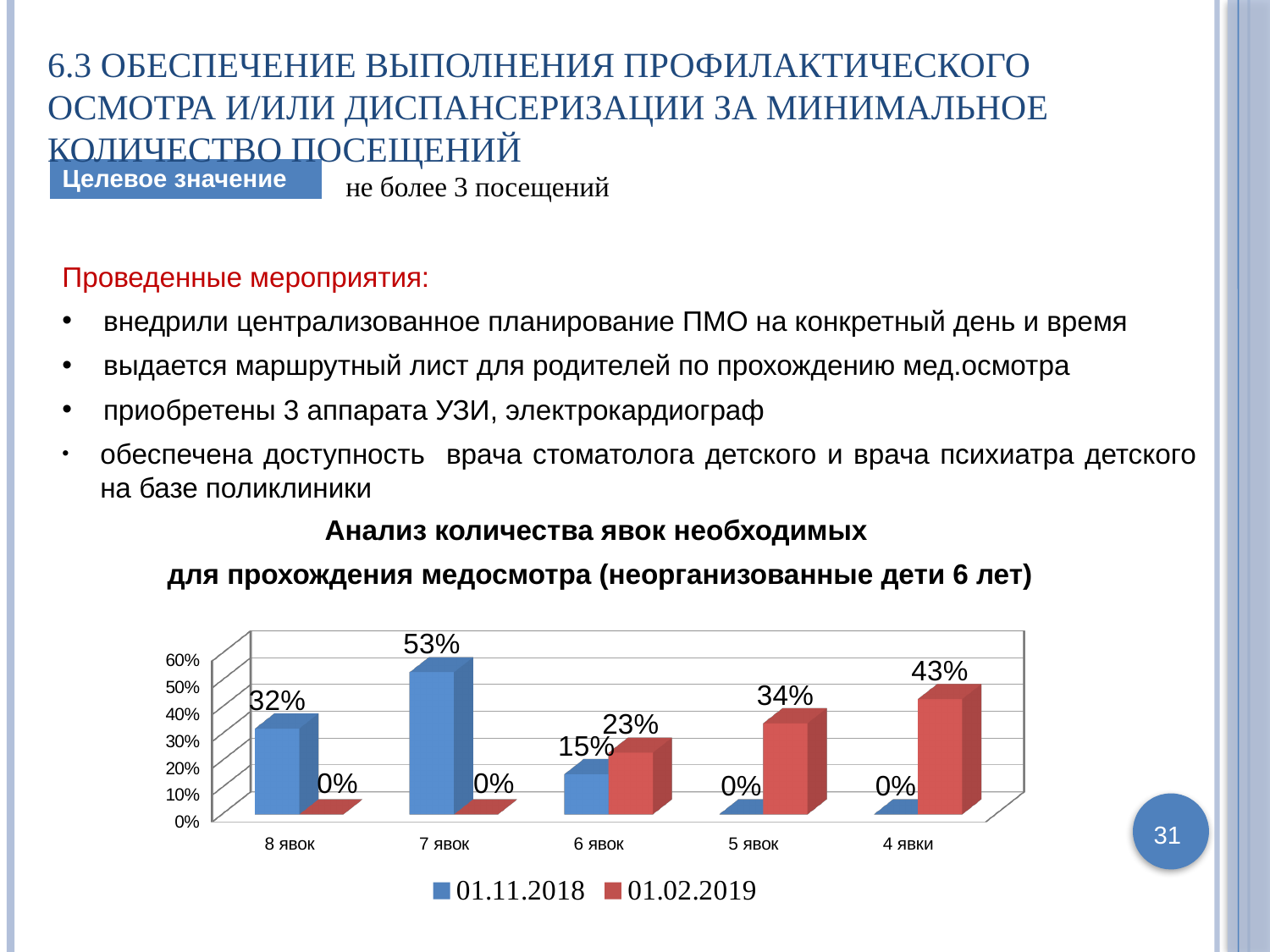

6.3 Обеспечение выполнения профилактического осмотра и/или диспансеризации за минимальное количество посещений
| Целевое значение |
| --- |
не более 3 посещений

Проведенные мероприятия:
    внедрили централизованное планирование ПМО на конкретный день и время
    выдается маршрутный лист для родителей по прохождению мед.осмотра
    приобретены 3 аппарата УЗИ, электрокардиограф
обеспечена доступность  врача стоматолога детского и врача психиатра детского на базе поликлиники
Анализ количества явок необходимых
для прохождения медосмотра (неорганизованные дети 6 лет)

[unsupported chart]

31